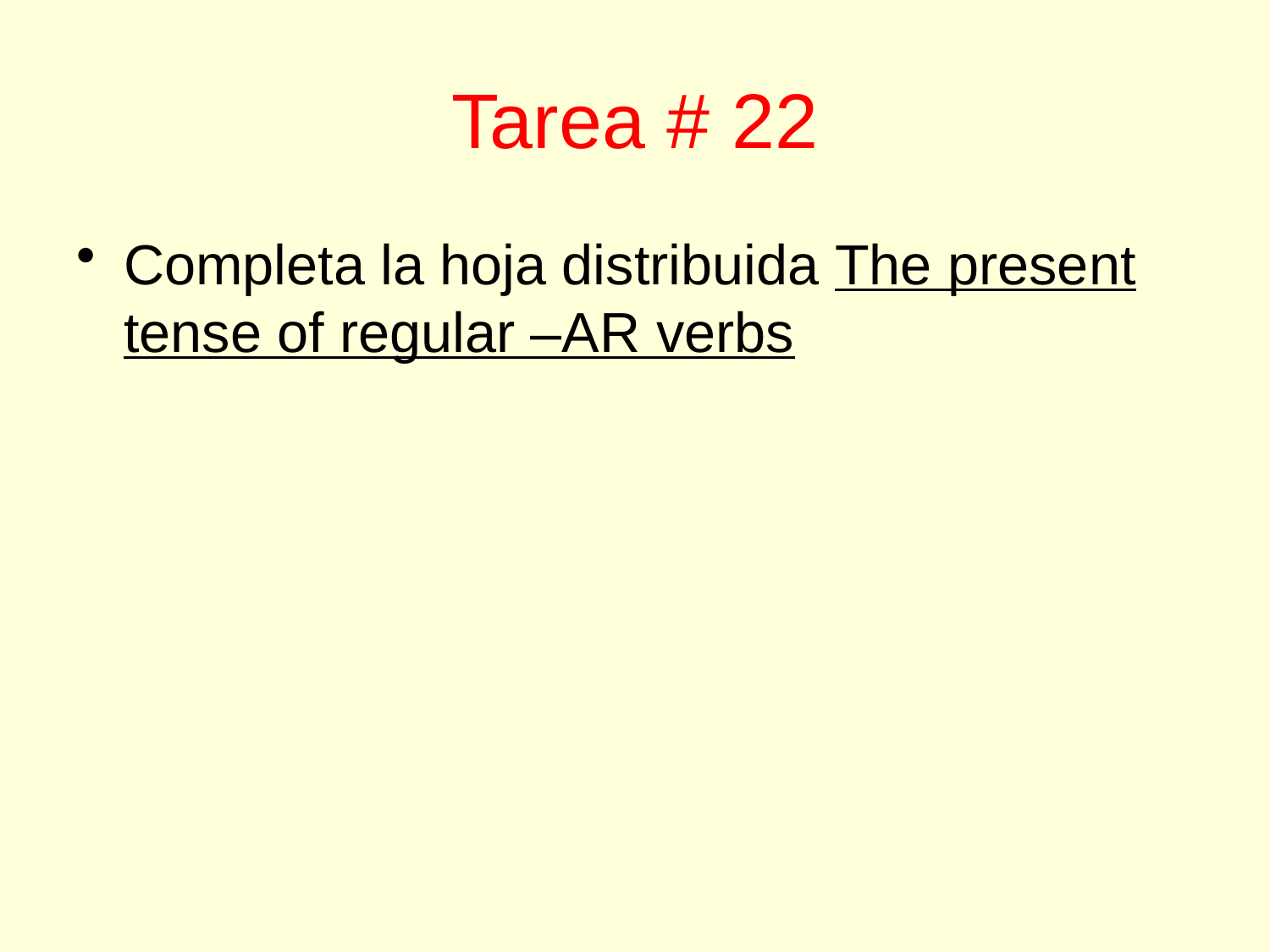

# Tarea # 22
Completa la hoja distribuida The present tense of regular –AR verbs